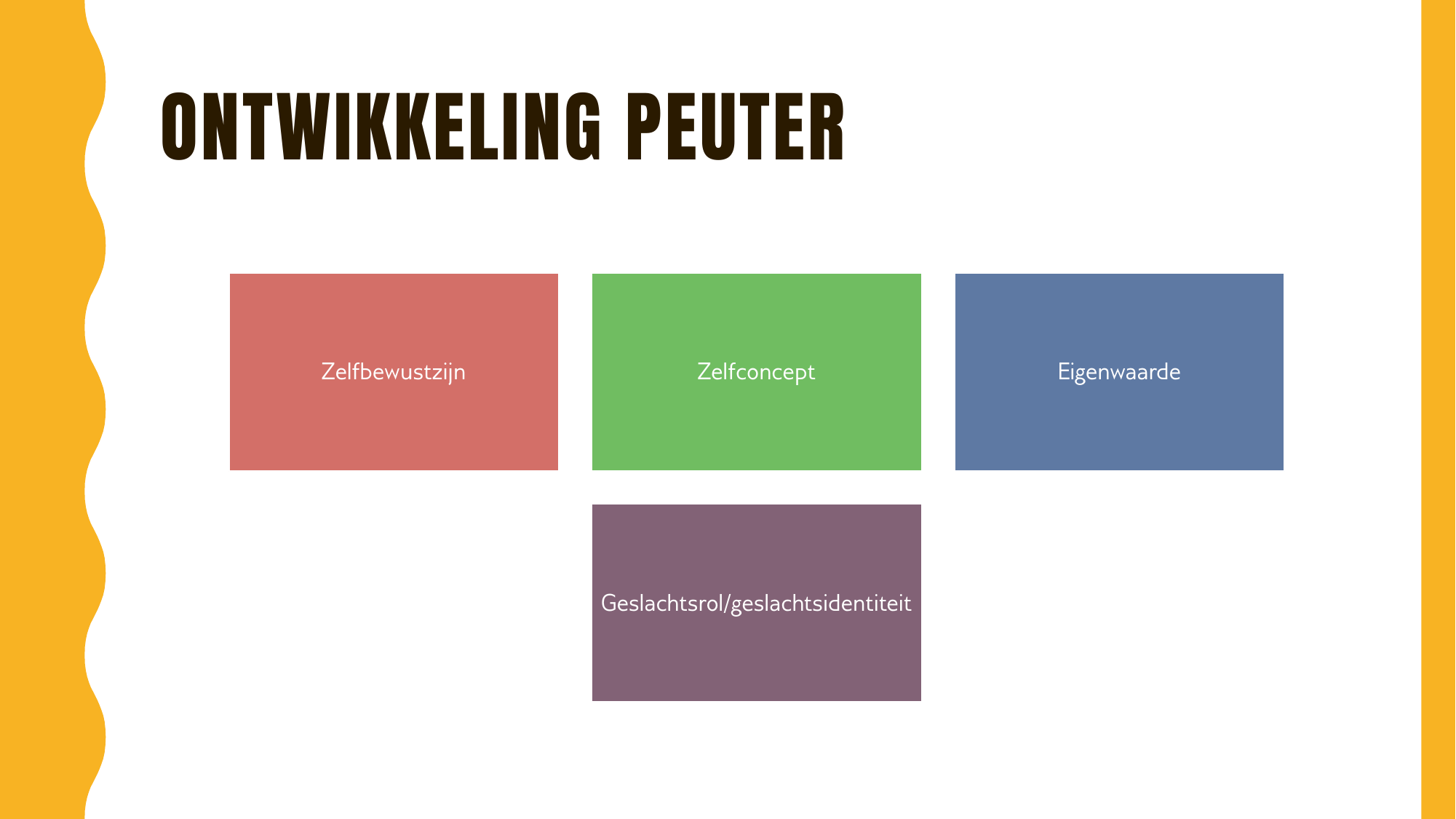

# Ontwikkeling peuter
Zelfbewustzijn
Zelfconcept
Eigenwaarde
Geslachtsrol/geslachtsidentiteit